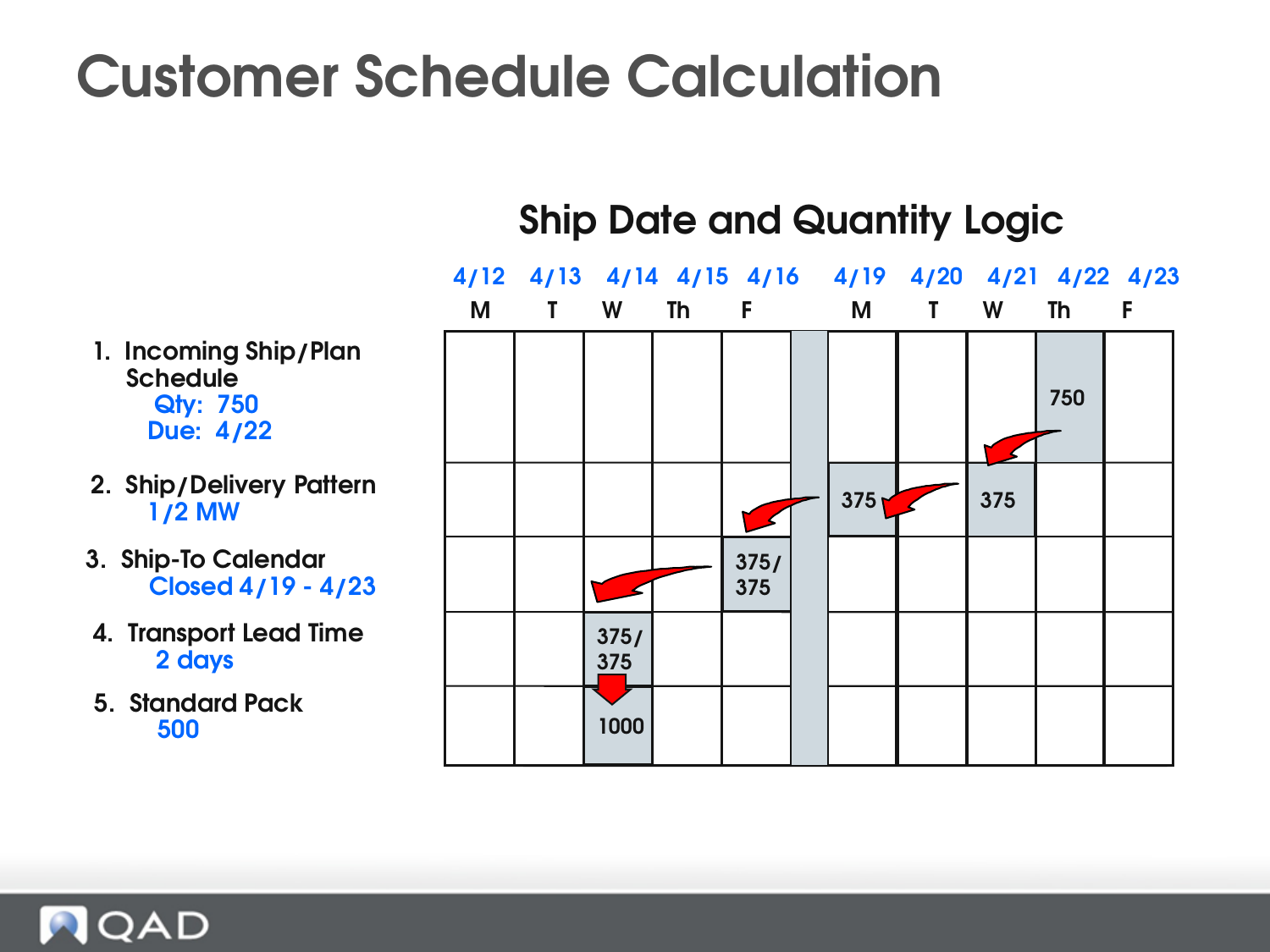

# Customer Schedule Calculation

Ship Date and Quantity Logic
4/12    4/13    4/14   4/15   4/16
4/19    4/20    4/21   4/22   4/23
M         T       W       Th        F
M         T       W       Th        F

750
1.  Incoming Ship/Plan
     Schedule
         Qty:  750
        Due:  4/22

375
375
2.  Ship/Delivery Pattern
        1/2 MW

375/
375
3.  Ship-To Calendar
         Closed 4/19 - 4/23

375/
375
4.  Transport Lead Time
         2 days

5.  Standard Pack
         500
1000